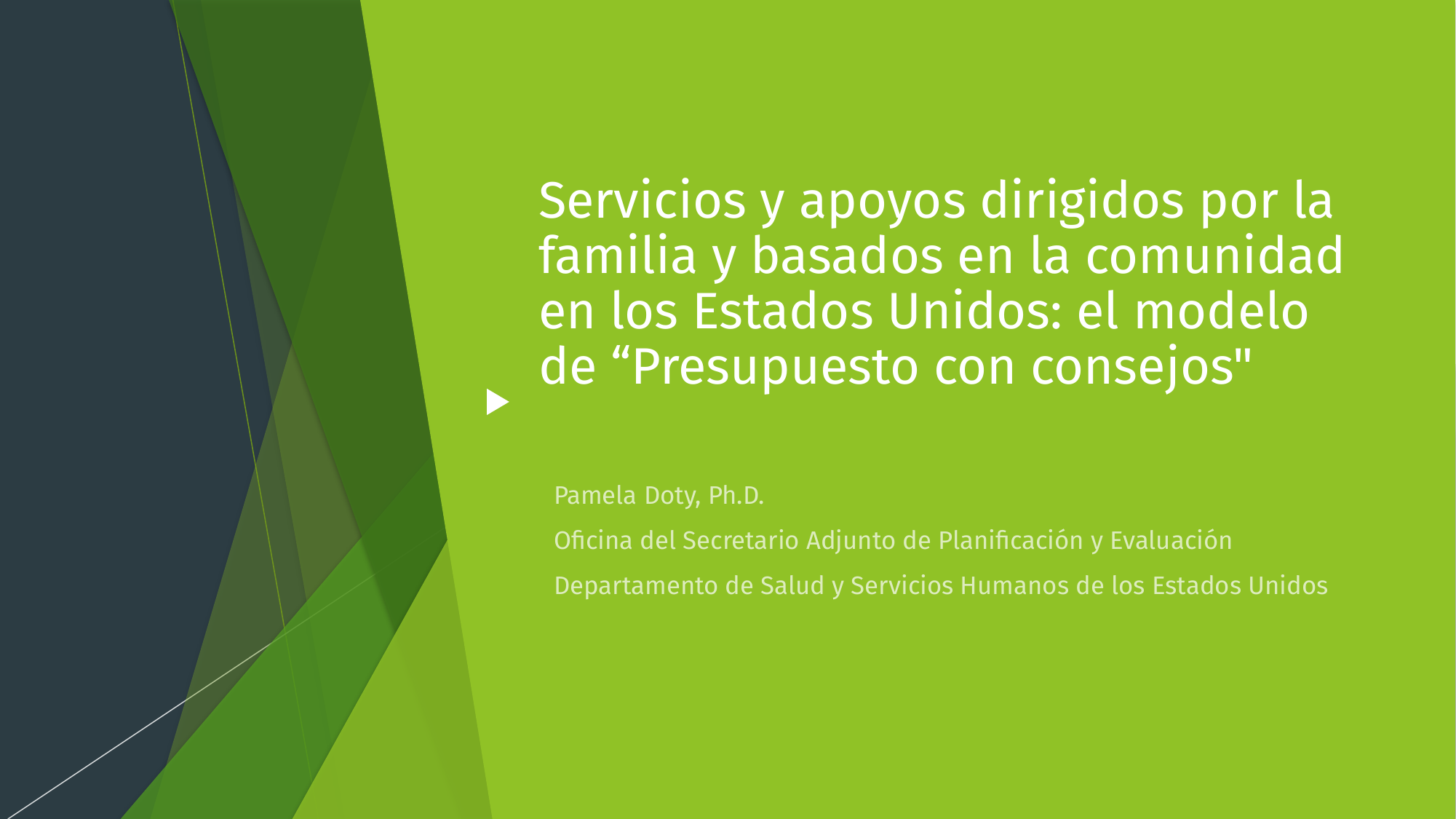

# Servicios y apoyos dirigidos por la familia y basados en la comunidad en los Estados Unidos: el modelo de “Presupuesto con consejos"

Pamela Doty, Ph.D.
Oficina del Secretario Adjunto de Planificación y Evaluación
Departamento de Salud y Servicios Humanos de los Estados Unidos